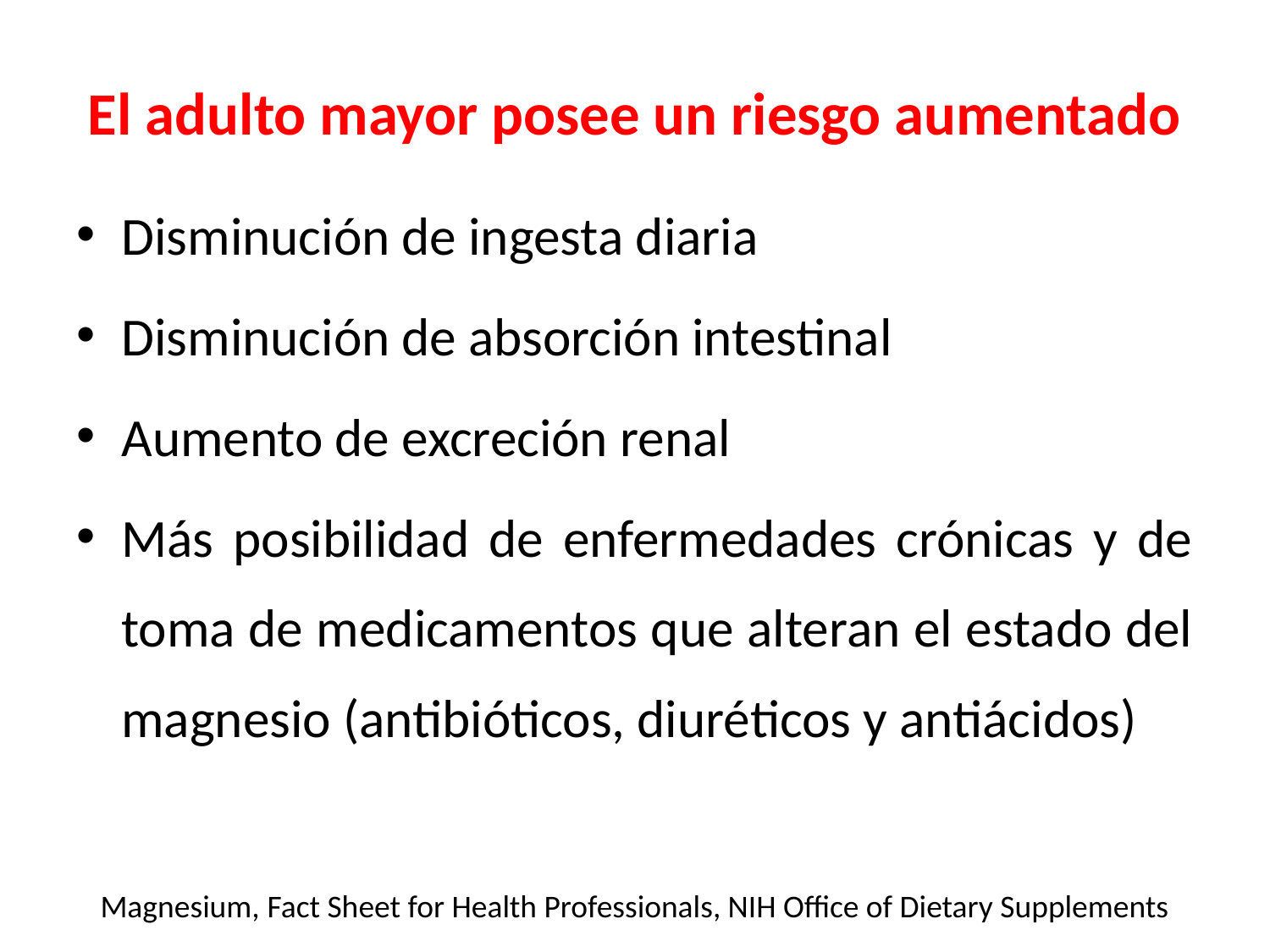

# El adulto mayor posee un riesgo aumentado
Disminución de ingesta diaria
Disminución de absorción intestinal
Aumento de excreción renal
Más posibilidad de enfermedades crónicas y de toma de medicamentos que alteran el estado del magnesio (antibióticos, diuréticos y antiácidos)
Magnesium, Fact Sheet for Health Professionals, NIH Office of Dietary Supplements